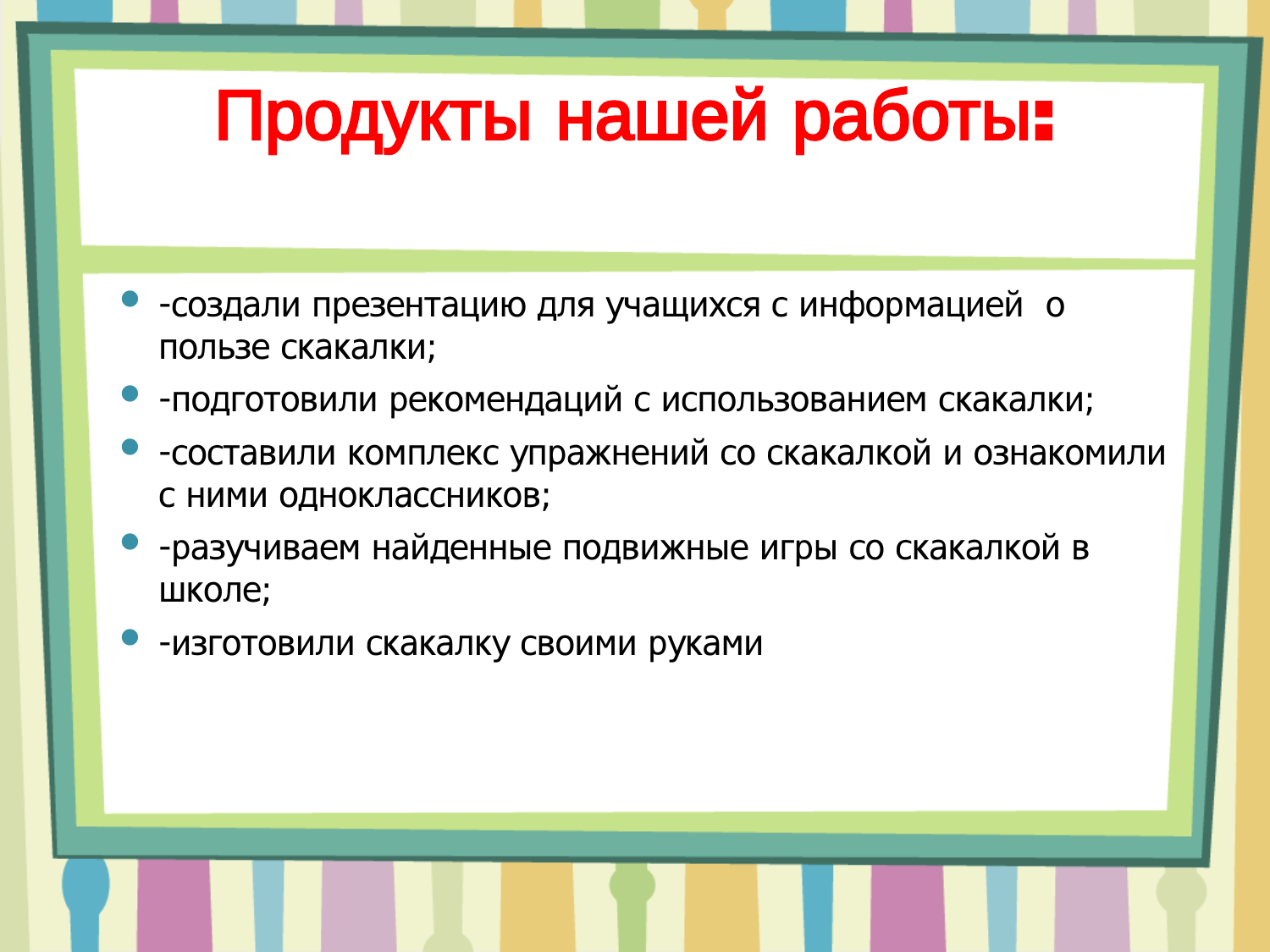

# Продукты нашей работы:
-создали презентацию для учащихся с информацией  о пользе скакалки;
-подготовили рекомендаций с использованием скакалки;
-составили комплекс упражнений со скакалкой и ознакомили с ними одноклассников;
-разучиваем найденные подвижные игры со скакалкой в школе;
-изготовили скакалку своими руками